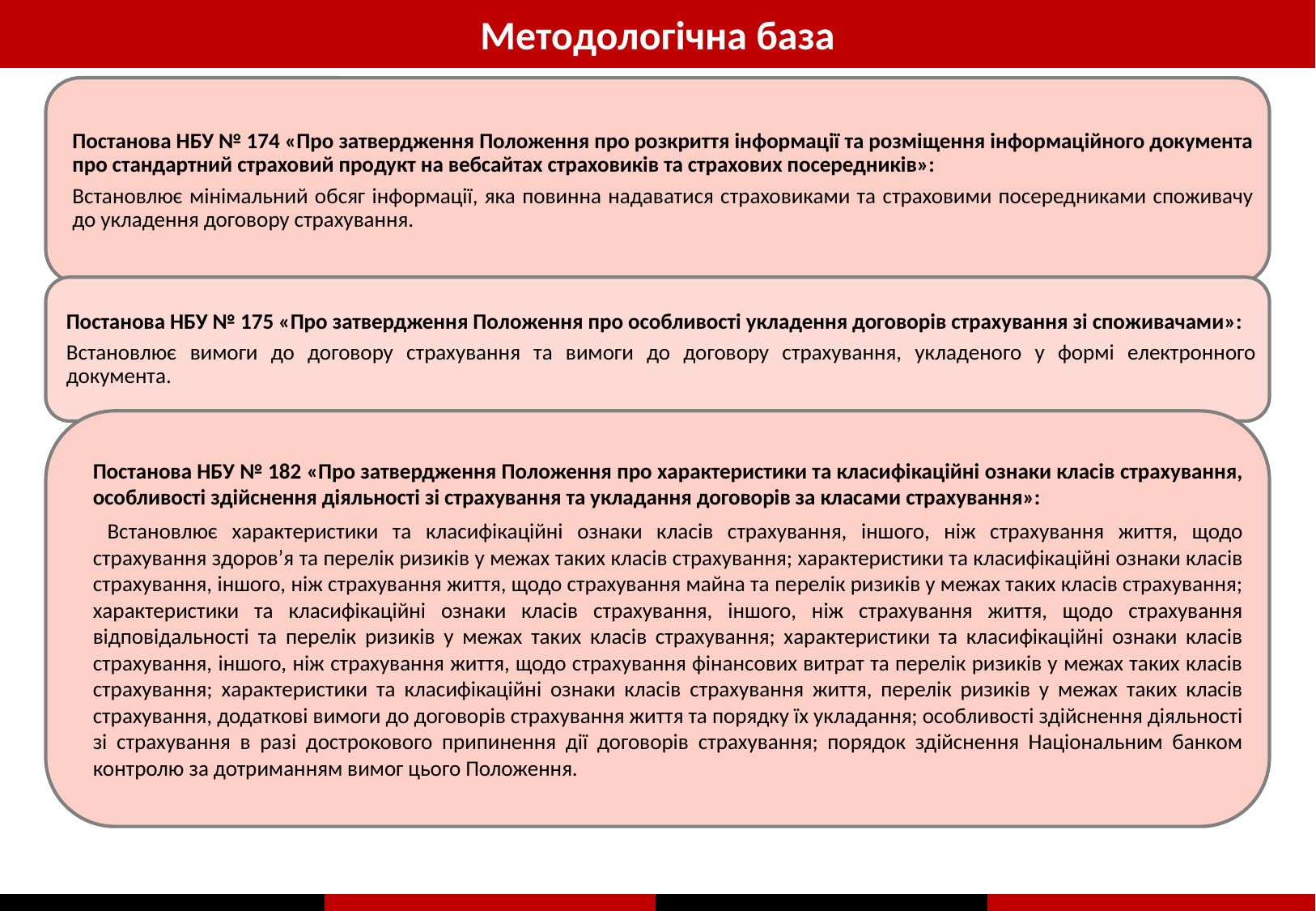

Методологічна база
Постанова НБУ № 174 «Про затвердження Положення про розкриття інформації та розміщення інформаційного документа про стандартний страховий продукт на вебсайтах страховиків та страхових посередників»:
Встановлює мінімальний обсяг інформації, яка повинна надаватися страховиками та страховими посередниками споживачу до укладення договору страхування.
Постанова НБУ № 175 «Про затвердження Положення про особливості укладення договорів страхування зі споживачами»:
Встановлює вимоги до договору страхування та вимоги до договору страхування, укладеного у формі електронного документа.
Постанова НБУ № 182 «Про затвердження Положення про характеристики та класифікаційні ознаки класів страхування, особливості здійснення діяльності зі страхування та укладання договорів за класами страхування»:
 Встановлює характеристики та класифікаційні ознаки класів страхування, іншого, ніж страхування життя, щодо страхування здоров’я та перелік ризиків у межах таких класів страхування; характеристики та класифікаційні ознаки класів страхування, іншого, ніж страхування життя, щодо страхування майна та перелік ризиків у межах таких класів страхування; характеристики та класифікаційні ознаки класів страхування, іншого, ніж страхування життя, щодо страхування відповідальності та перелік ризиків у межах таких класів страхування; характеристики та класифікаційні ознаки класів страхування, іншого, ніж страхування життя, щодо страхування фінансових витрат та перелік ризиків у межах таких класів страхування; характеристики та класифікаційні ознаки класів страхування життя, перелік ризиків у межах таких класів страхування, додаткові вимоги до договорів страхування життя та порядку їх укладання; особливості здійснення діяльності зі страхування в разі дострокового припинення дії договорів страхування; порядок здійснення Національним банком контролю за дотриманням вимог цього Положення.